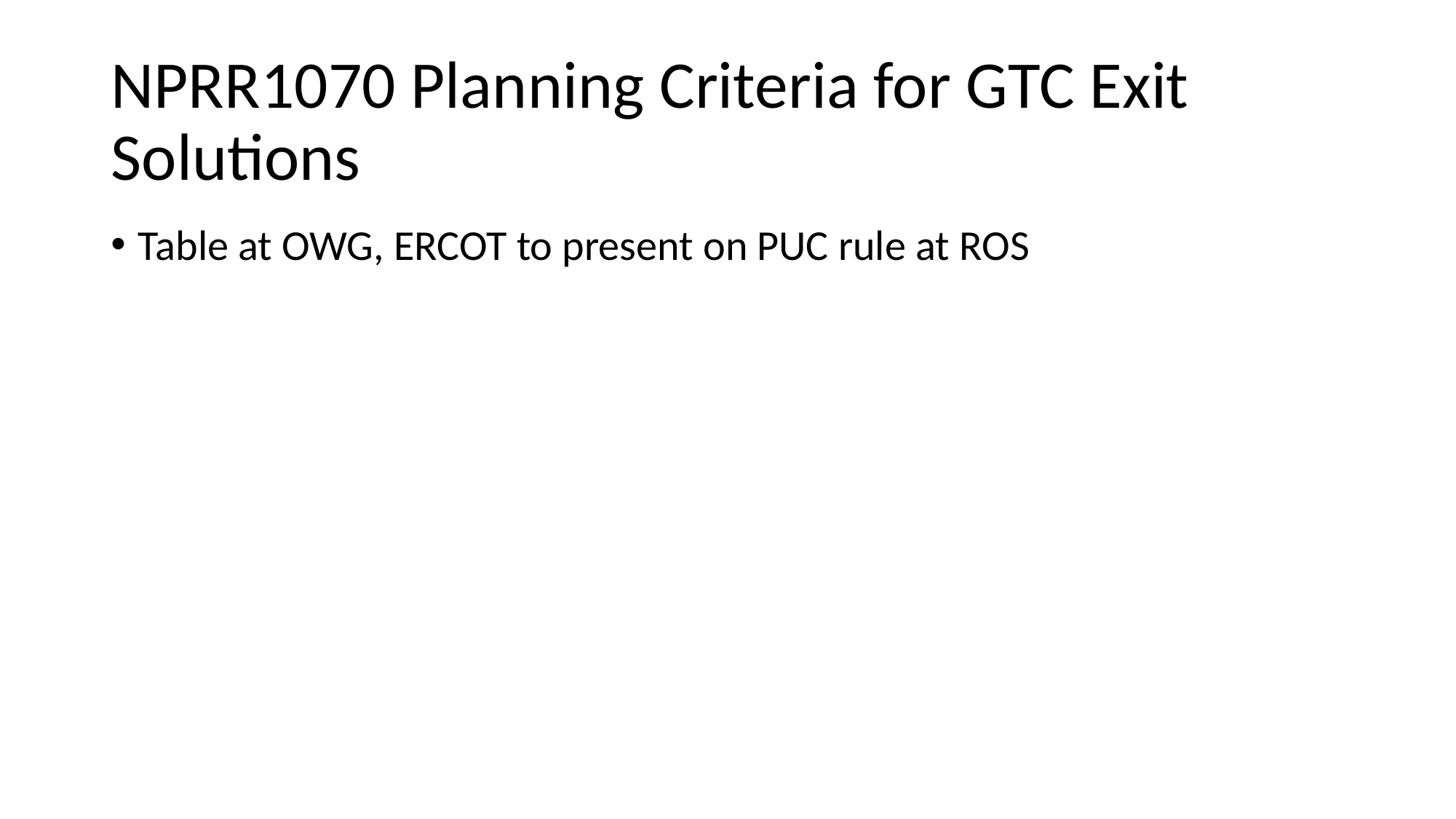

# NPRR1070 Planning Criteria for GTC Exit Solutions
Table at OWG, ERCOT to present on PUC rule at ROS